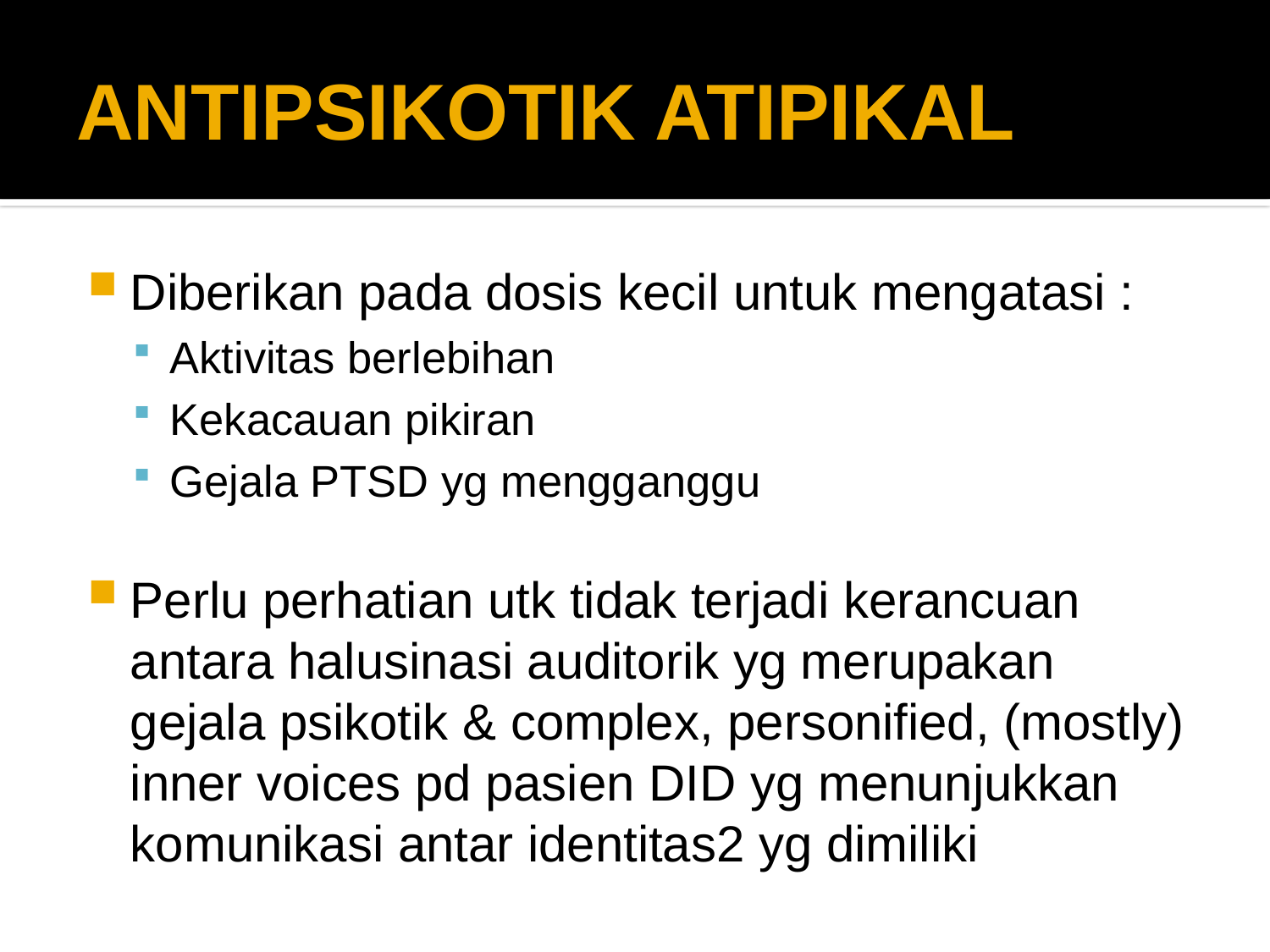

# ANTIPSIKOTIK ATIPIKAL
Diberikan pada dosis kecil untuk mengatasi :
Aktivitas berlebihan
Kekacauan pikiran
Gejala PTSD yg mengganggu

Perlu perhatian utk tidak terjadi kerancuan antara halusinasi auditorik yg merupakan gejala psikotik & complex, personified, (mostly) inner voices pd pasien DID yg menunjukkan komunikasi antar identitas2 yg dimiliki